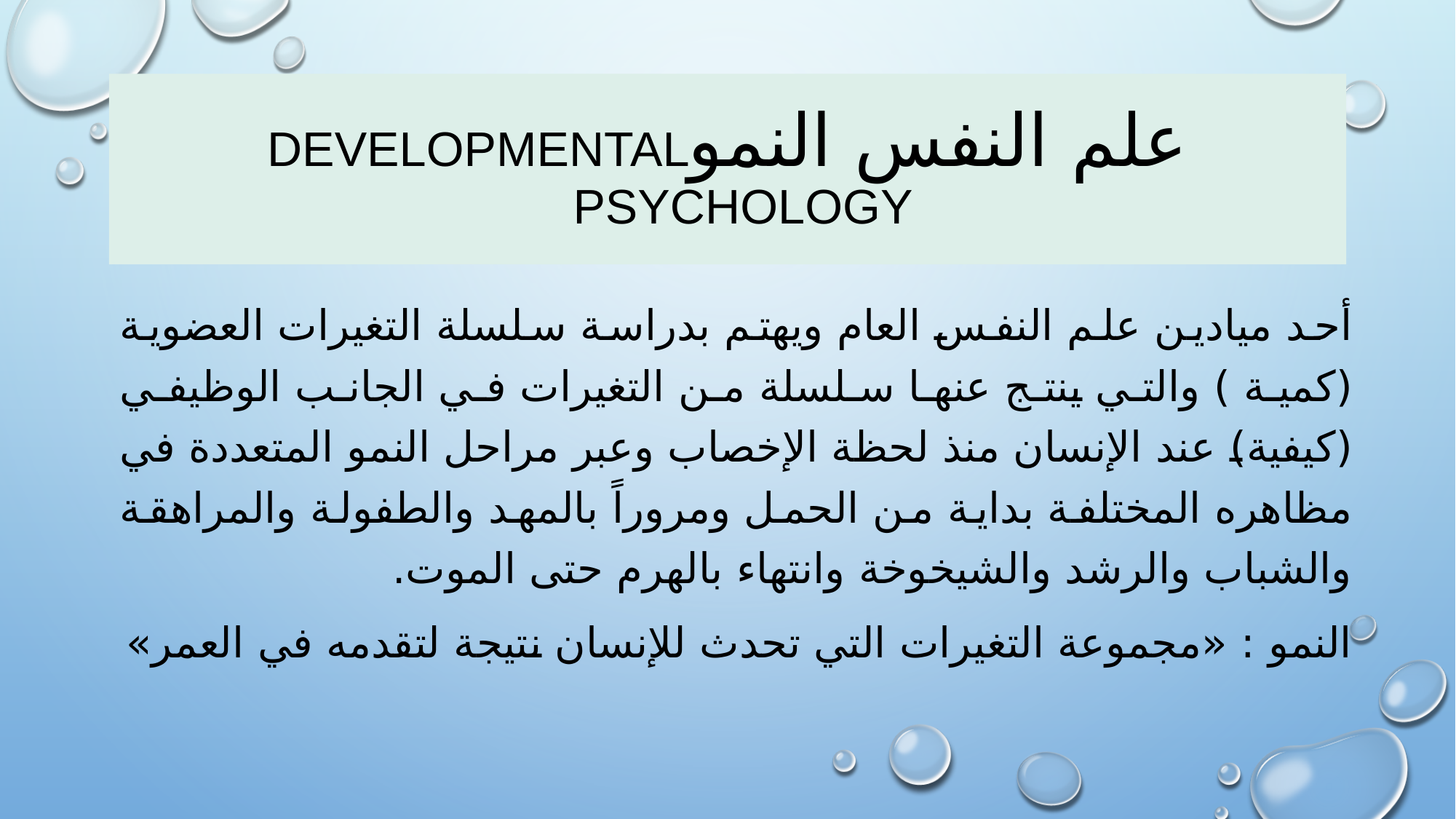

# علم النفس النموDevelopmental psychology
أحد ميادين علم النفس العام ويهتم بدراسة سلسلة التغيرات العضوية (كمية ) والتي ينتج عنها سلسلة من التغيرات في الجانب الوظيفي (كيفية) عند الإنسان منذ لحظة الإخصاب وعبر مراحل النمو المتعددة في مظاهره المختلفة بداية من الحمل ومروراً بالمهد والطفولة والمراهقة والشباب والرشد والشيخوخة وانتهاء بالهرم حتى الموت.
النمو : «مجموعة التغيرات التي تحدث للإنسان نتيجة لتقدمه في العمر»